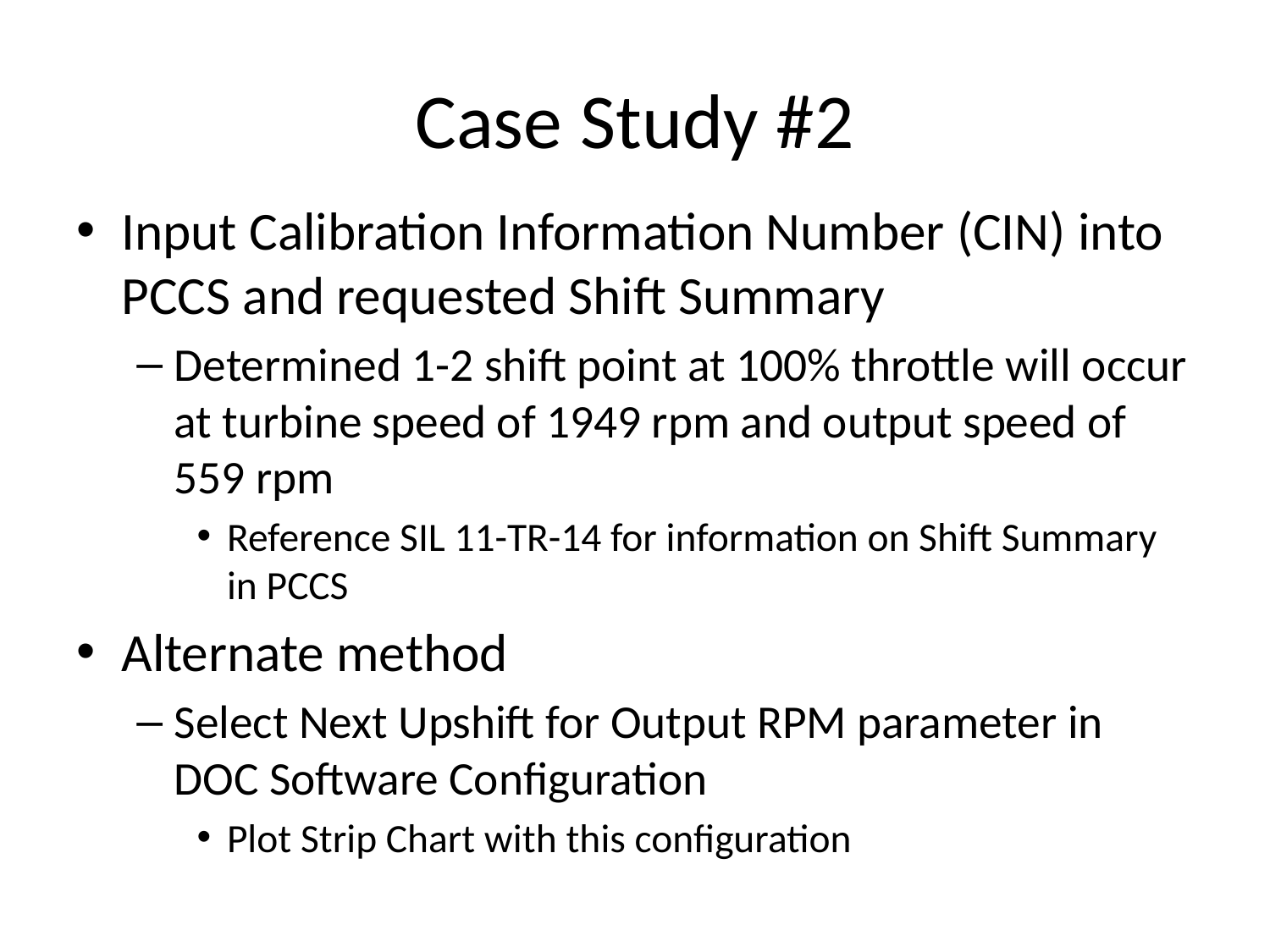

# Case Study #2
Input Calibration Information Number (CIN) into PCCS and requested Shift Summary
Determined 1-2 shift point at 100% throttle will occur at turbine speed of 1949 rpm and output speed of 559 rpm
Reference SIL 11-TR-14 for information on Shift Summary in PCCS
Alternate method
Select Next Upshift for Output RPM parameter in DOC Software Configuration
Plot Strip Chart with this configuration